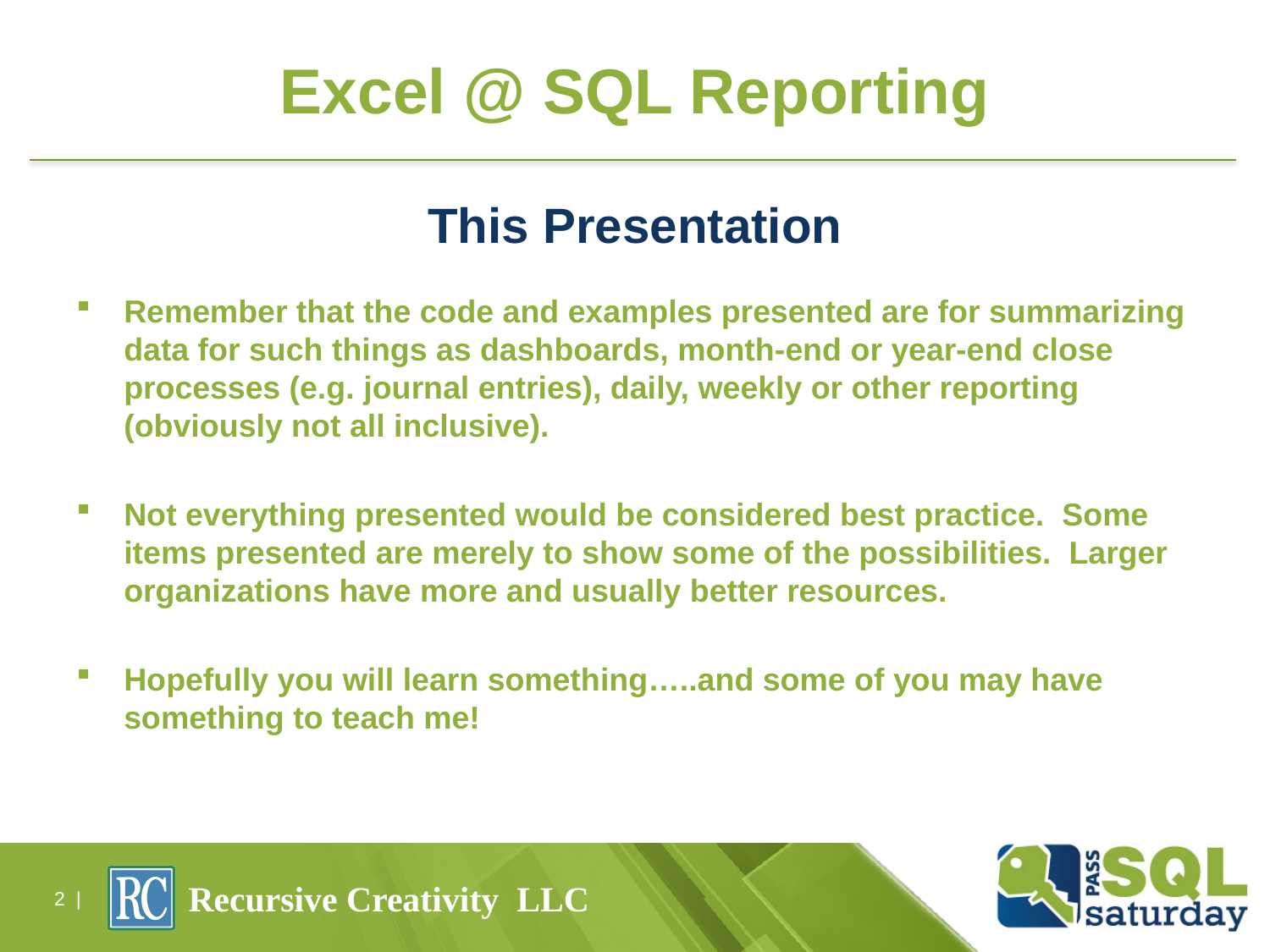

# Excel @ SQL Reporting
This Presentation

Remember that the code and examples presented are for summarizing data for such things as dashboards, month-end or year-end close processes (e.g. journal entries), daily, weekly or other reporting (obviously not all inclusive).

Not everything presented would be considered best practice.  Some items presented are merely to show some of the possibilities.  Larger organizations have more and usually better resources.

Hopefully you will learn something…..and some of you may have something to teach me!

2  |
Recursive Creativity  LLC